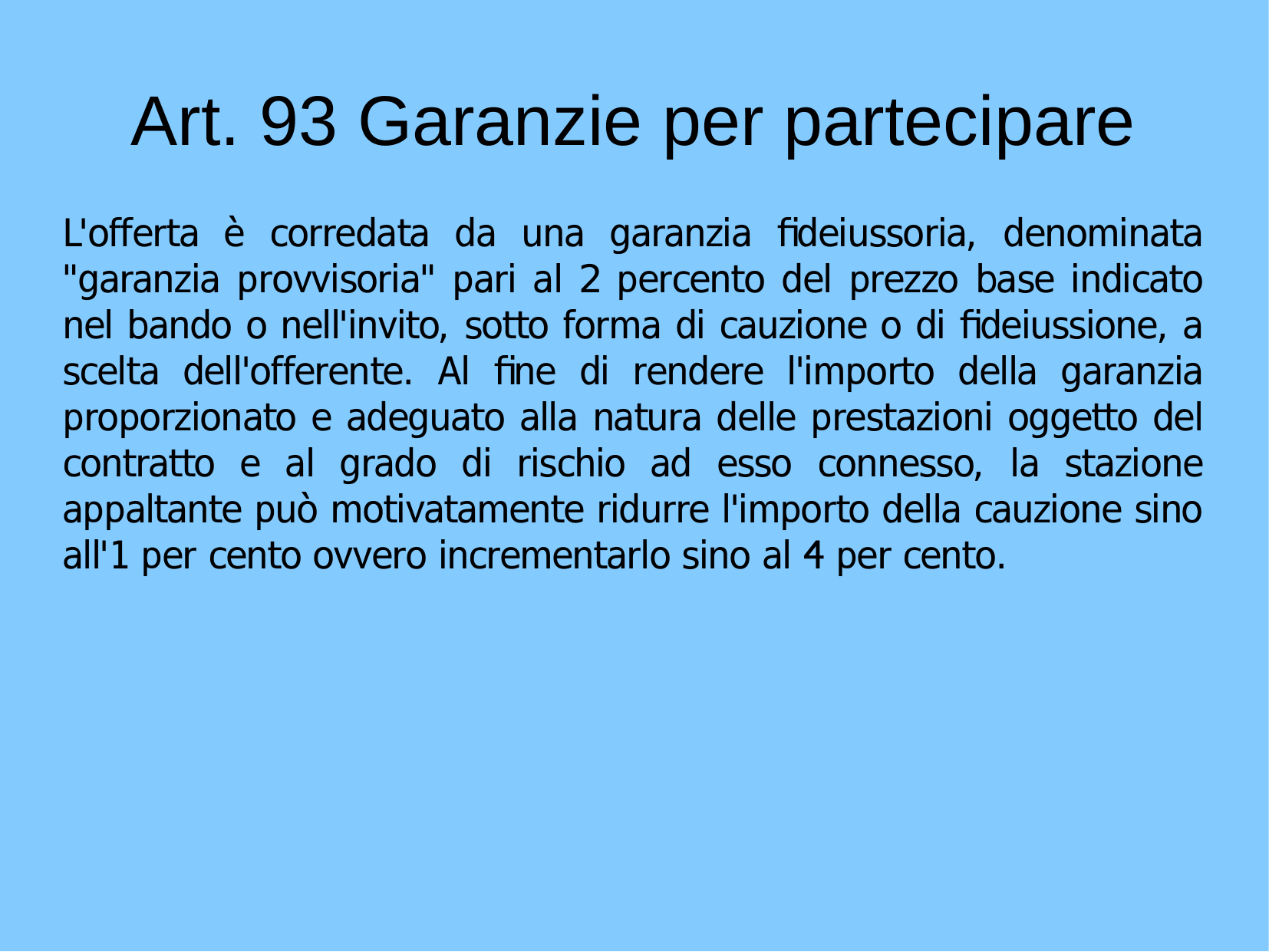

Art. 93 Garanzie per partecipare
L'offerta è corredata da una garanzia fideiussoria, denominata "garanzia provvisoria" pari al 2 percento del prezzo base indicato nel bando o nell'invito, sotto forma di cauzione o di fideiussione, a scelta dell'offerente. Al fine di rendere l'importo della garanzia proporzionato e adeguato alla natura delle prestazioni oggetto del contratto e al grado di rischio ad esso connesso, la stazione appaltante può motivatamente ridurre l'importo della cauzione sino all'1 per cento ovvero incrementarlo sino al 4 per cento.